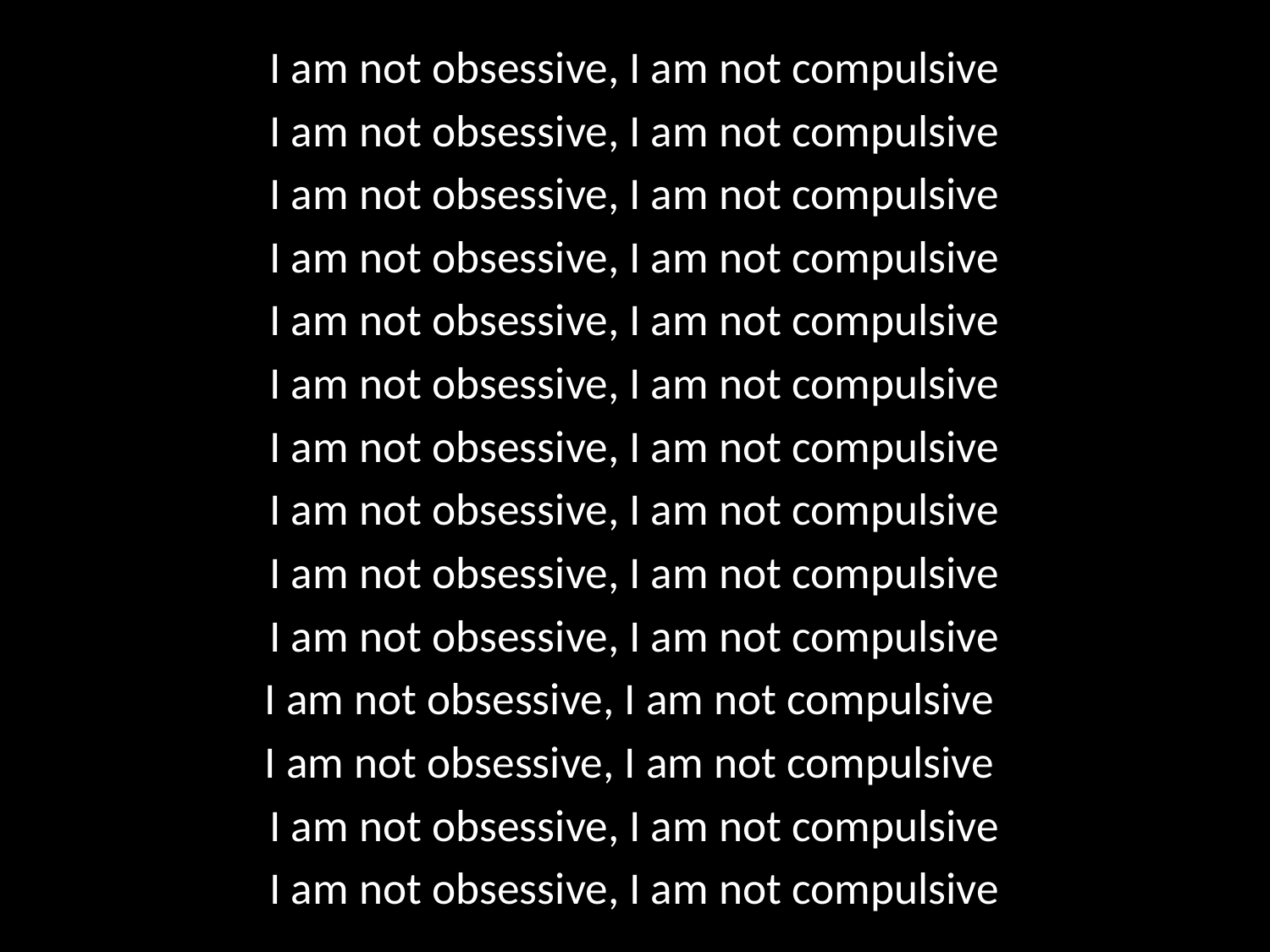

I am not obsessive, I am not compulsive
I am not obsessive, I am not compulsive
I am not obsessive, I am not compulsive
I am not obsessive, I am not compulsive
I am not obsessive, I am not compulsive
I am not obsessive, I am not compulsive
I am not obsessive, I am not compulsive
I am not obsessive, I am not compulsive
I am not obsessive, I am not compulsive
I am not obsessive, I am not compulsive
I am not obsessive, I am not compulsive
I am not obsessive, I am not compulsive
I am not obsessive, I am not compulsive
I am not obsessive, I am not compulsive